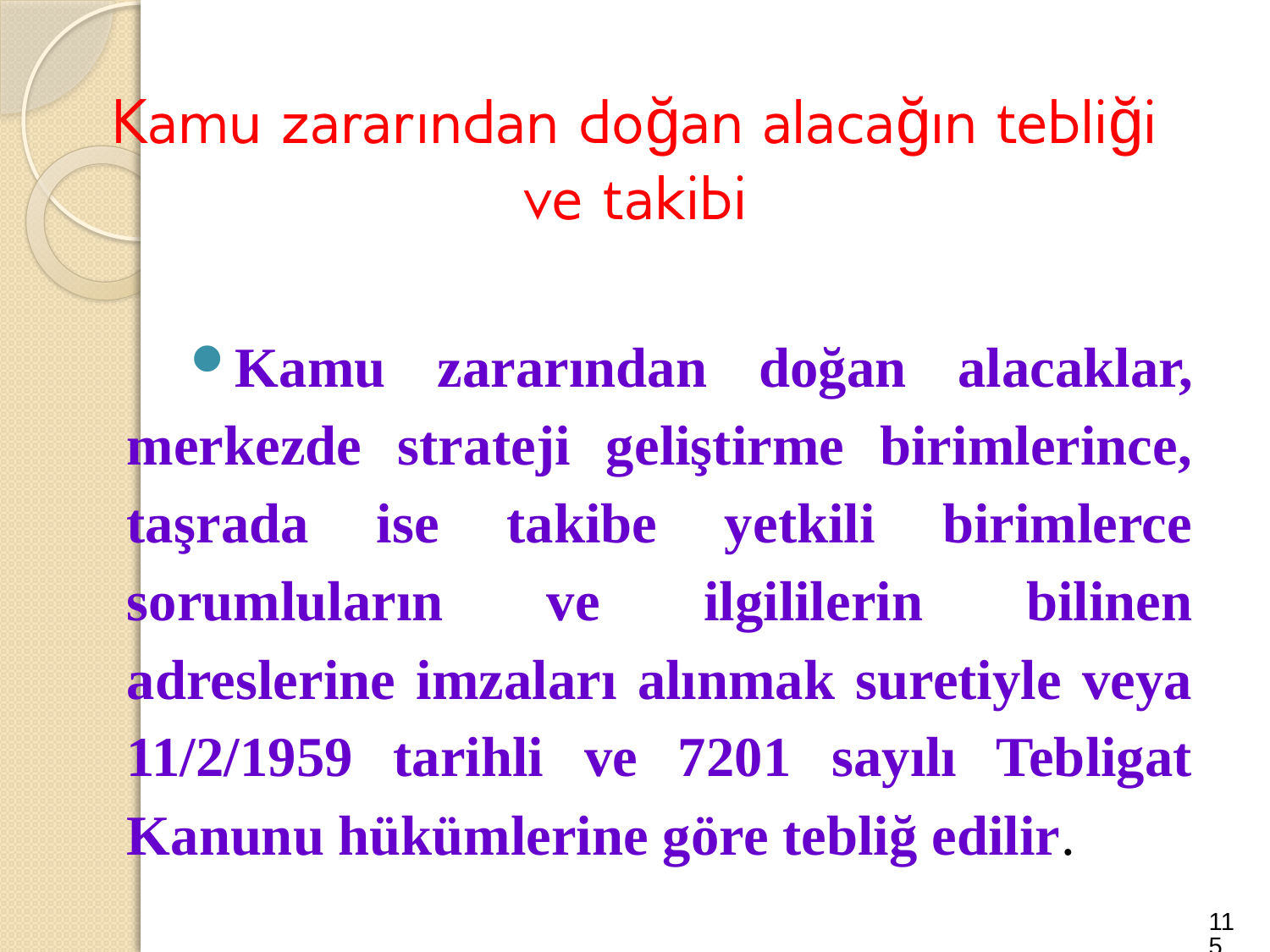

# Kamu zararından doğan alacağın tebliği ve takibi

Kamu zararından doğan alacaklar, merkezde strateji geliştirme birimlerince, taşrada ise takibe yetkili birimlerce sorumluların ve ilgililerin bilinen adreslerine imzaları alınmak suretiyle veya 11/2/1959 tarihli ve 7201 sayılı Tebligat Kanunu hükümlerine göre tebliğ edilir.

115